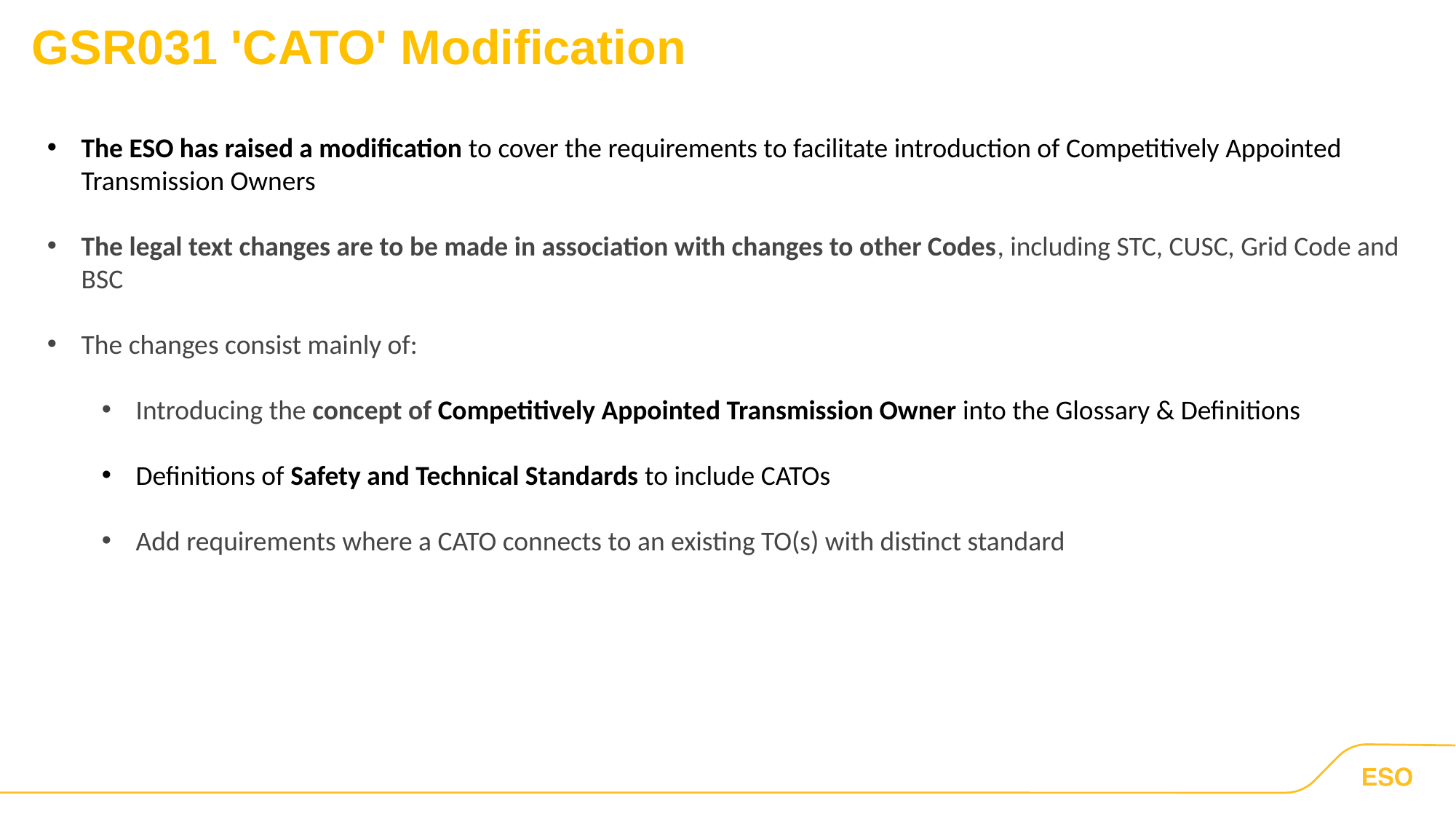

# GSR031 'CATO' Modification
The ESO has raised a modification to cover the requirements to facilitate introduction of Competitively Appointed Transmission Owners

The legal text changes are to be made in association with changes to other Codes, including STC, CUSC, Grid Code and BSC

The changes consist mainly of:

Introducing the concept of Competitively Appointed Transmission Owner into the Glossary & Definitions

Definitions of Safety and Technical Standards to include CATOs

Add requirements where a CATO connects to an existing TO(s) with distinct standard